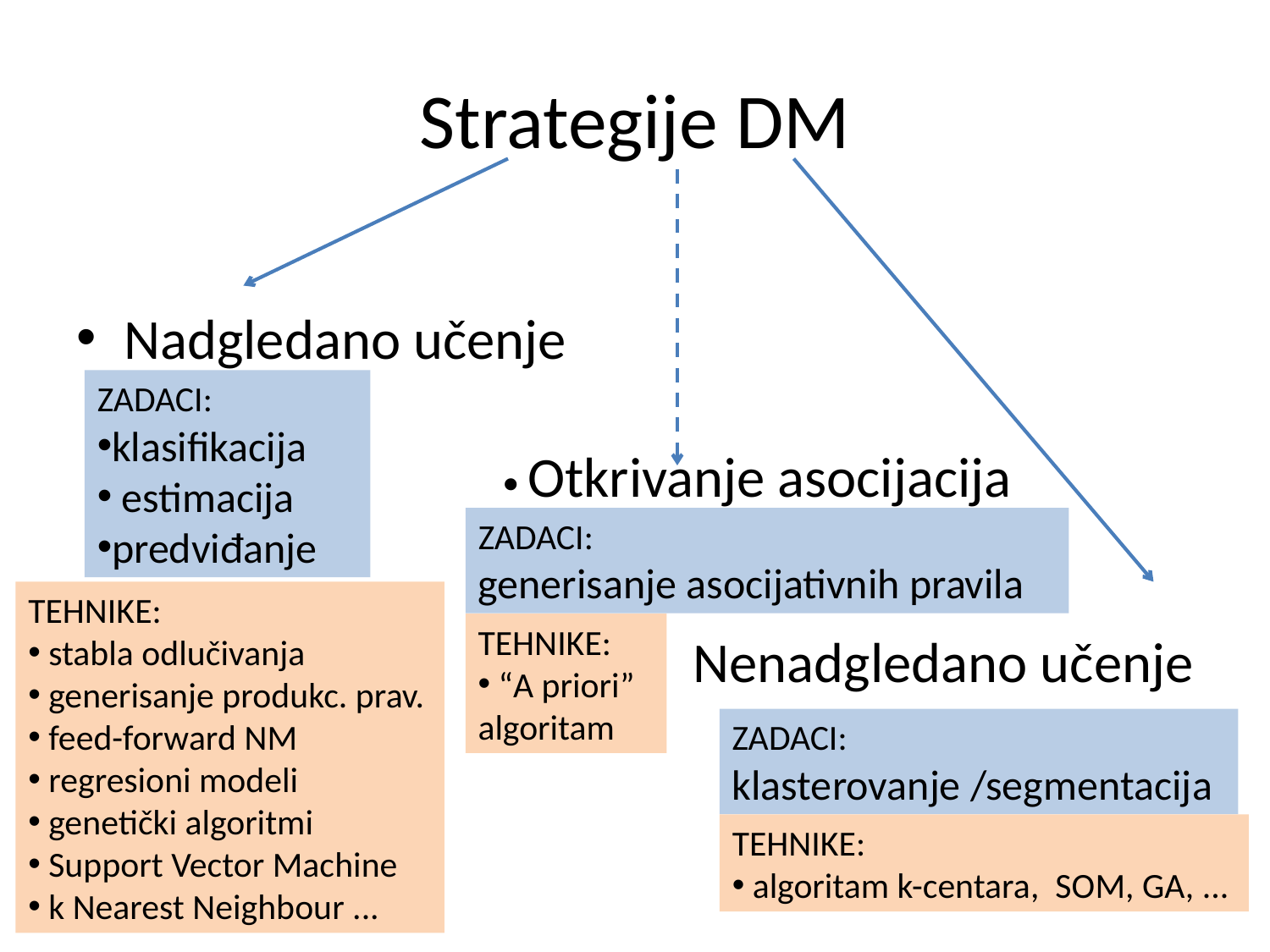

# Strategije DM
Nadgledano učenje

				• Otkrivanje asocijacija

Nenadgledano učenje
ZADACI:
klasifikacija
 estimacija
predviđanje
ZADACI:
generisanje asocijativnih pravila
TEHNIKE:
 stabla odlučivanja
 generisanje produkc. prav.
 feed-forward NM
 regresioni modeli
 genetički algoritmi
 Support Vector Machine
 k Nearest Neighbour ...
TEHNIKE:
 “A priori” algoritam
ZADACI:
klasterovanje /segmentacija
TEHNIKE:
 algoritam k-centara,  SOM, GA, ...